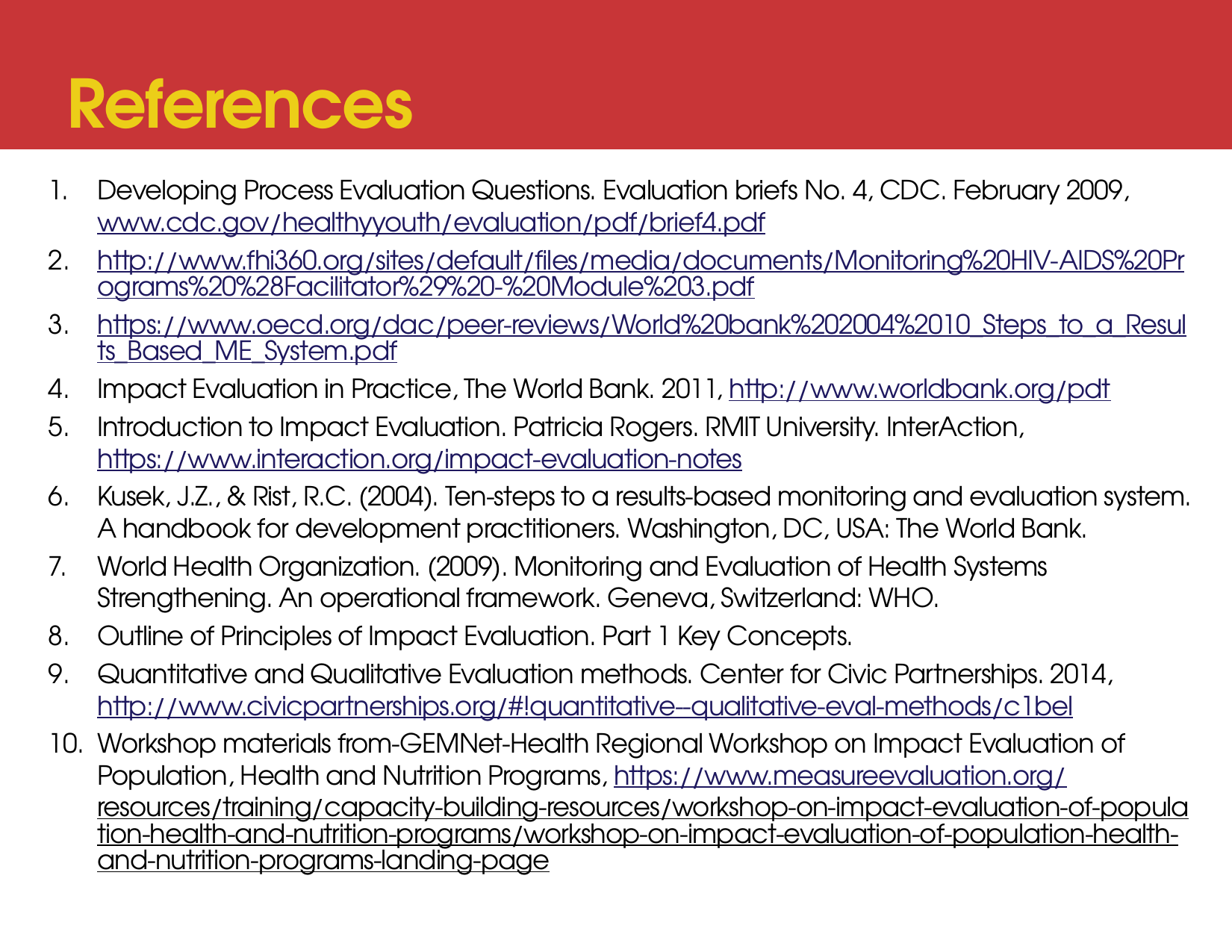

# References
Developing Process Evaluation Questions. Evaluation briefs No. 4, CDC. February 2009, www.cdc.gov/healthyyouth/evaluation/pdf/brief4.pdf
http://www.fhi360.org/sites/default/files/media/documents/Monitoring%20HIV-AIDS%20Programs%20%28Facilitator%29%20-%20Module%203.pdf
https://www.oecd.org/dac/peer-reviews/World%20bank%202004%2010_Steps_to_a_Results_Based_ME_System.pdf
Impact Evaluation in Practice, The World Bank. 2011, http://www.worldbank.org/pdt
Introduction to Impact Evaluation. Patricia Rogers. RMIT University. InterAction, https://www.interaction.org/impact-evaluation-notes
Kusek, J.Z., & Rist, R.C. (2004). Ten-steps to a results-based monitoring and evaluation system. A handbook for development practitioners. Washington, DC, USA: The World Bank.
World Health Organization. (2009). Monitoring and Evaluation of Health Systems Strengthening. An operational framework. Geneva, Switzerland: WHO.
Outline of Principles of Impact Evaluation. Part 1 Key Concepts.
Quantitative and Qualitative Evaluation methods. Center for Civic Partnerships. 2014, http://www.civicpartnerships.org/#!quantitative--qualitative-eval-methods/c1bel
Workshop materials from-GEMNet-Health Regional Workshop on Impact Evaluation of Population, Health and Nutrition Programs, https://www.measureevaluation.org/
resources/training/capacity-building-resources/workshop-on-impact-evaluation-of-population-health-and-nutrition-programs/workshop-on-impact-evaluation-of-population-health-and-nutrition-programs-landing-page